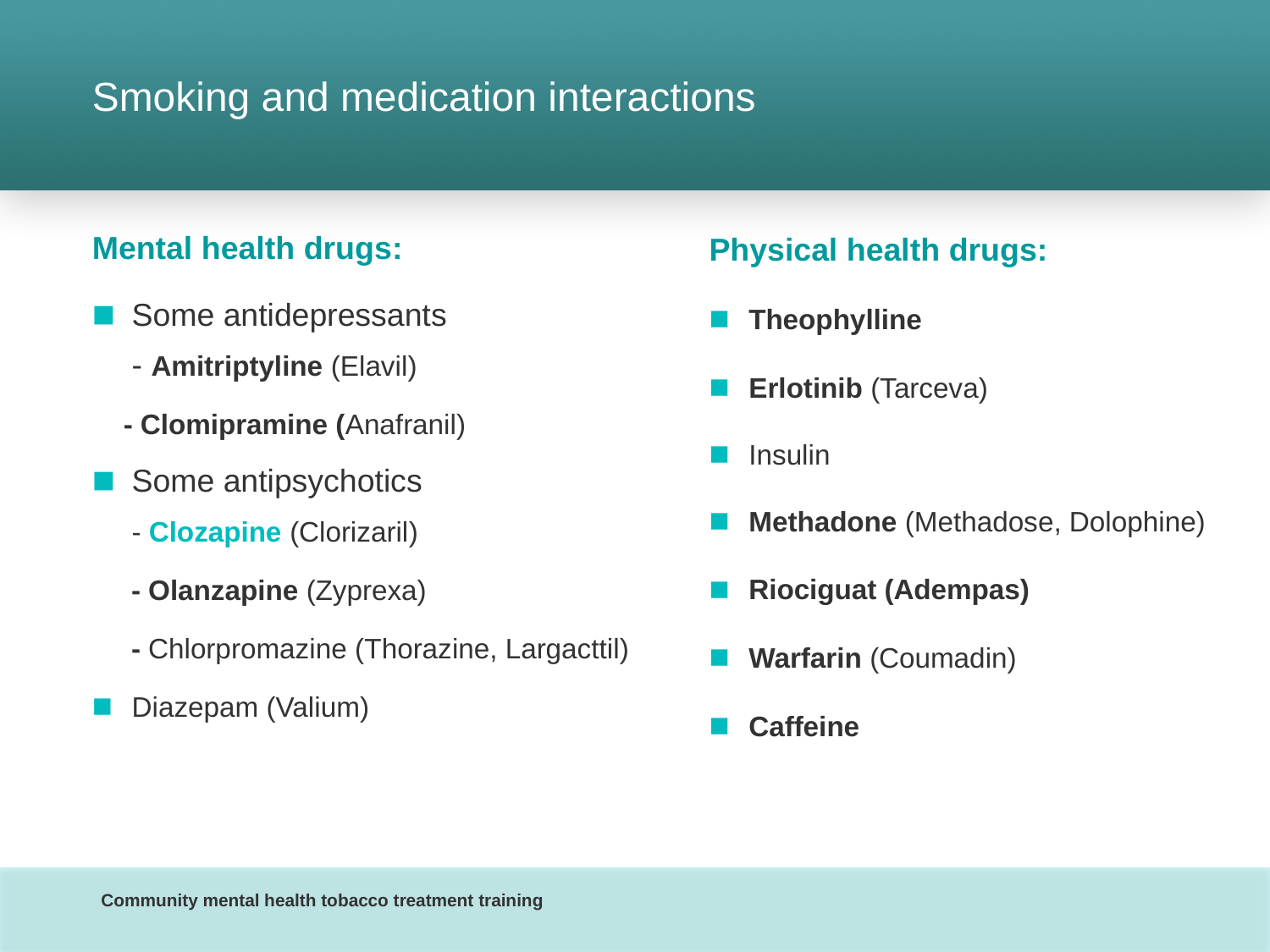

# Smoking and medication interactions
Mental health drugs:
Some antidepressants
- Amitriptyline (Elavil)
    - Clomipramine (Anafranil)
Some antipsychotics
- Clozapine (Clorizaril)
     - Olanzapine (Zyprexa)
     - Chlorpromazine (Τhorazine, Largacttil)
Diazepam (Valium)

Physical health drugs:
Theophylline
Erlotinib (Tarceva)
Insulin
Methadone (Methadose, Dolophine)
Riociguat (Adempas)
Warfarin (Coumadin)
Caffeine

Community mental health tobacco treatment training